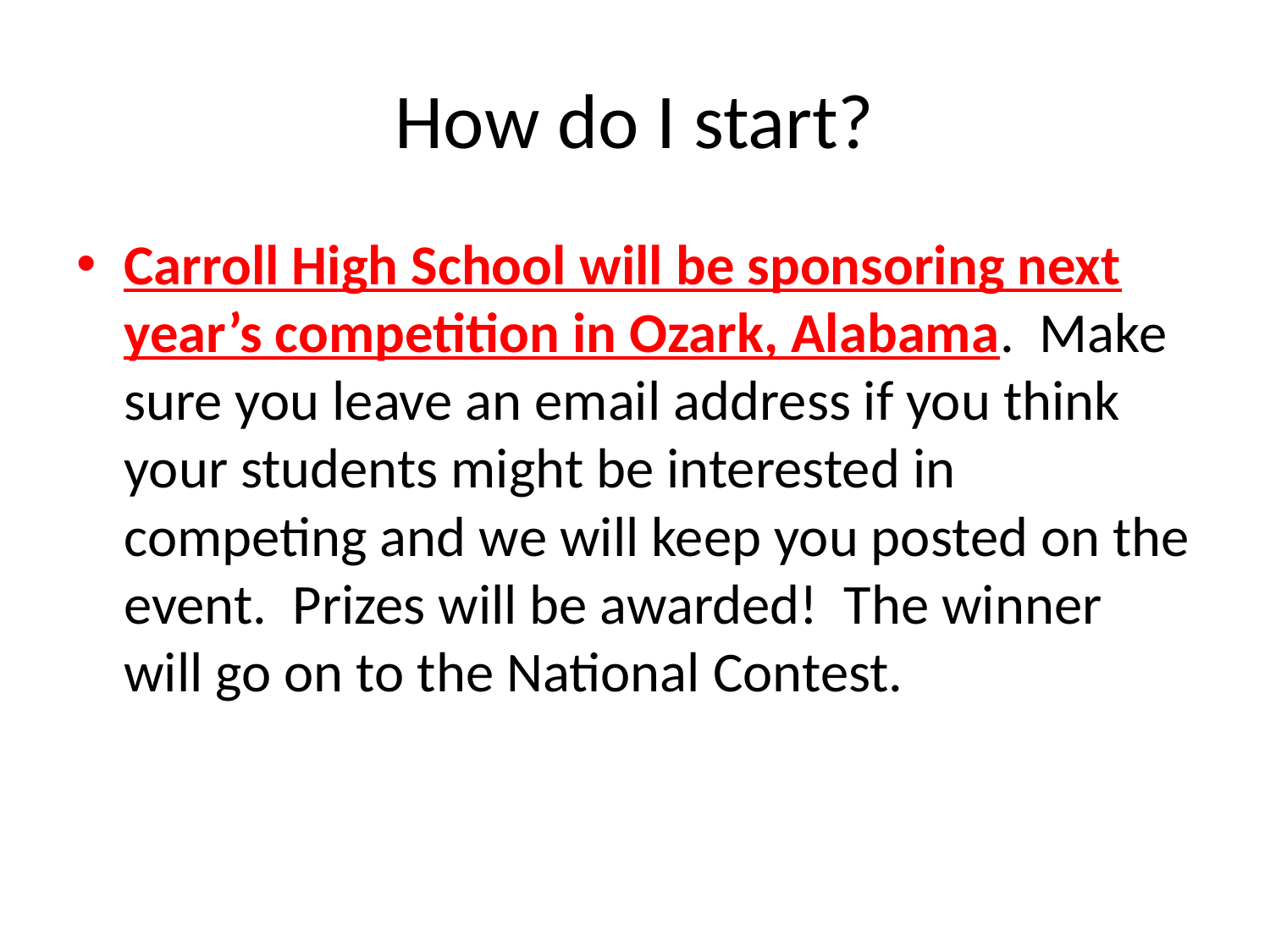

# How do I start?
Carroll High School will be sponsoring next year’s competition in Ozark, Alabama.  Make sure you leave an email address if you think your students might be interested in competing and we will keep you posted on the event.  Prizes will be awarded!  The winner will go on to the National Contest.